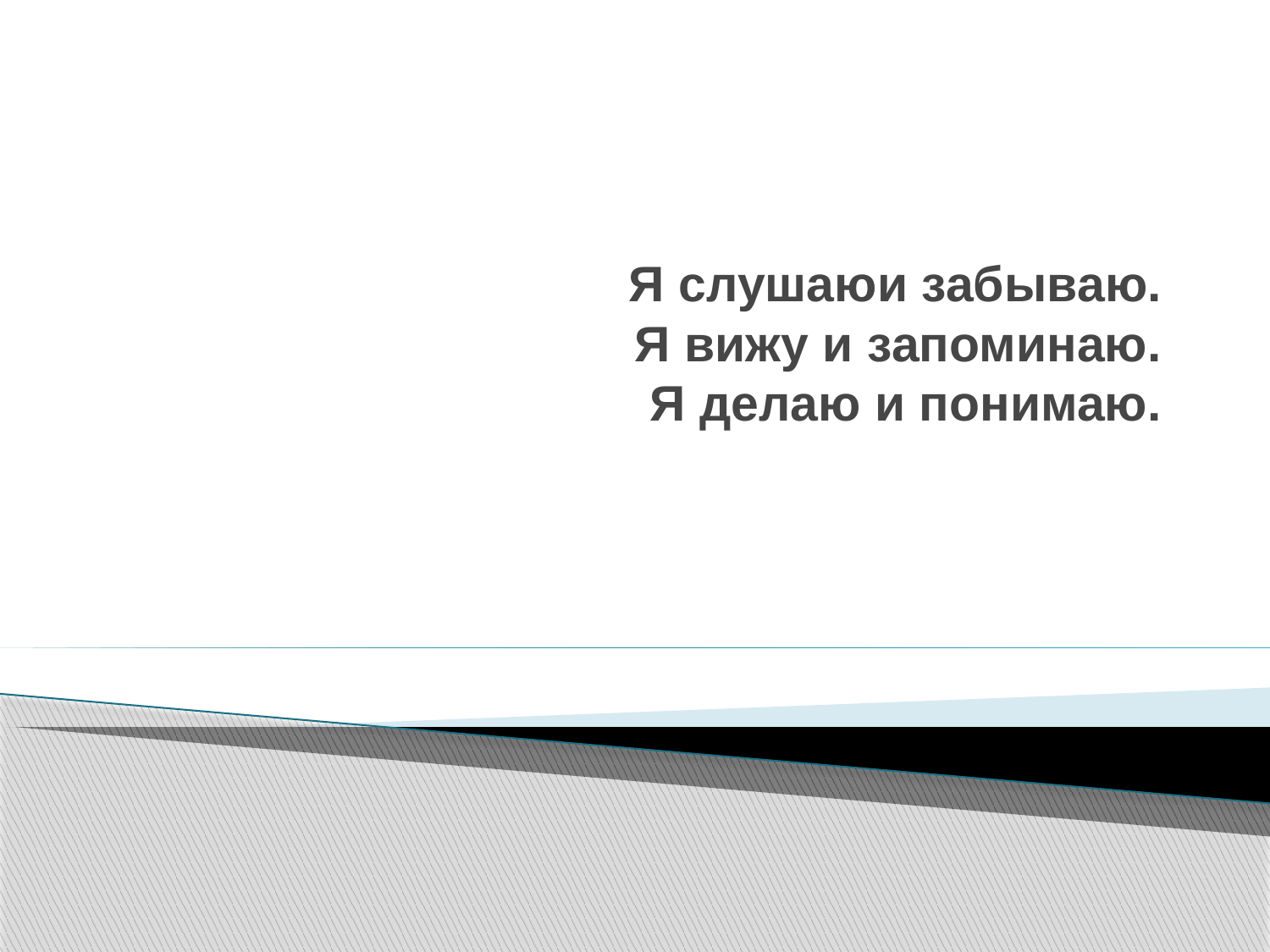

# Я слушаюи забываю. Я вижу и запоминаю. Я делаю и понимаю.